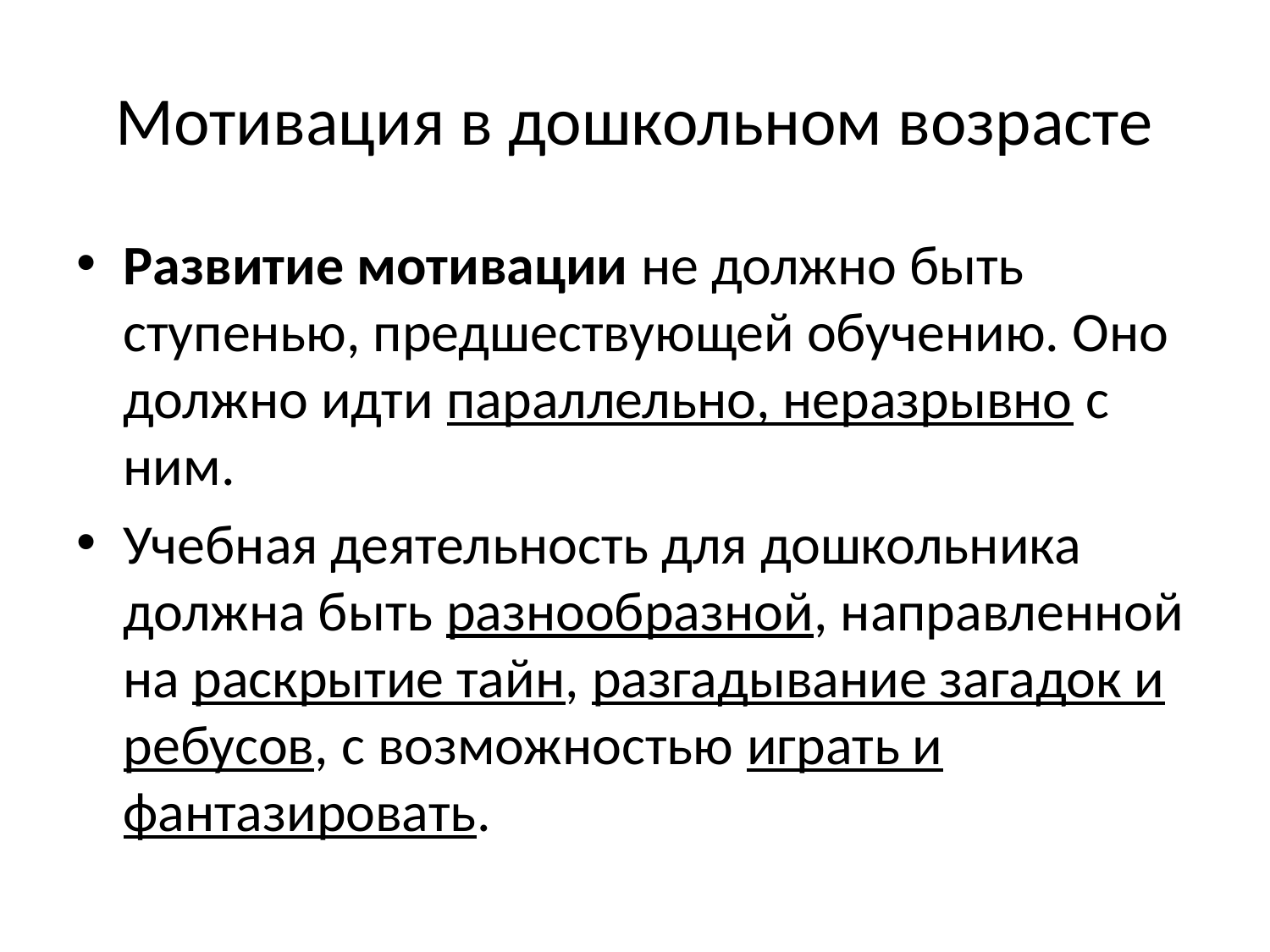

# Мотивация в дошкольном возрасте
Развитие мотивации не должно быть ступенью, предшествующей обучению. Оно должно идти параллельно, неразрывно с ним.
Учебная деятельность для дошкольника должна быть разнообразной, направленной на раскрытие тайн, разгадывание загадок и ребусов, с возможностью играть и фантазировать.